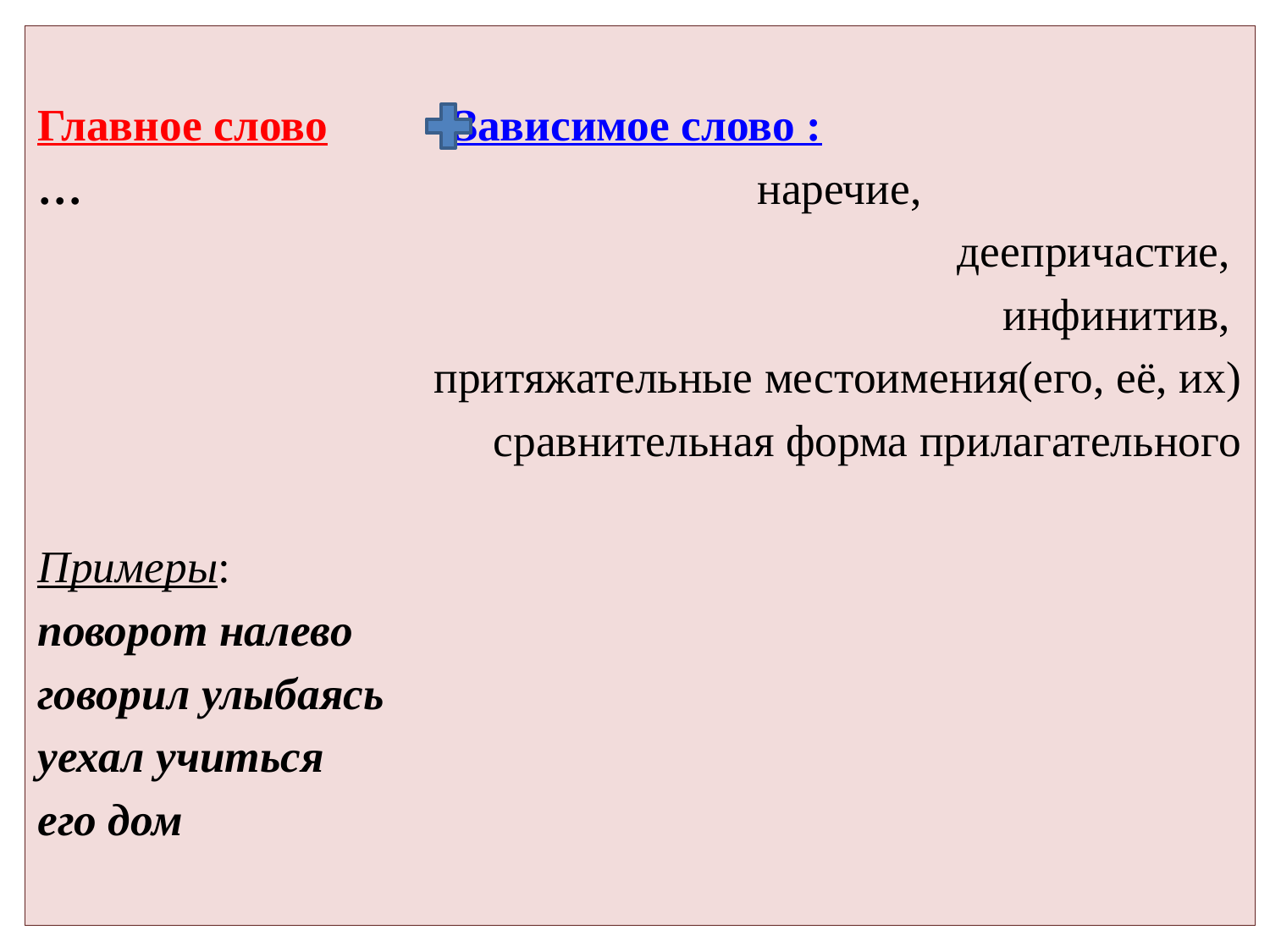

Главное слово           Зависимое слово :
…                                                           наречие,
деепричастие,
инфинитив,
притяжательные местоимения(его, её, их)
сравнительная форма прилагательного

Примеры:
поворот налево
говорил улыбаясь
уехал учиться
его дом